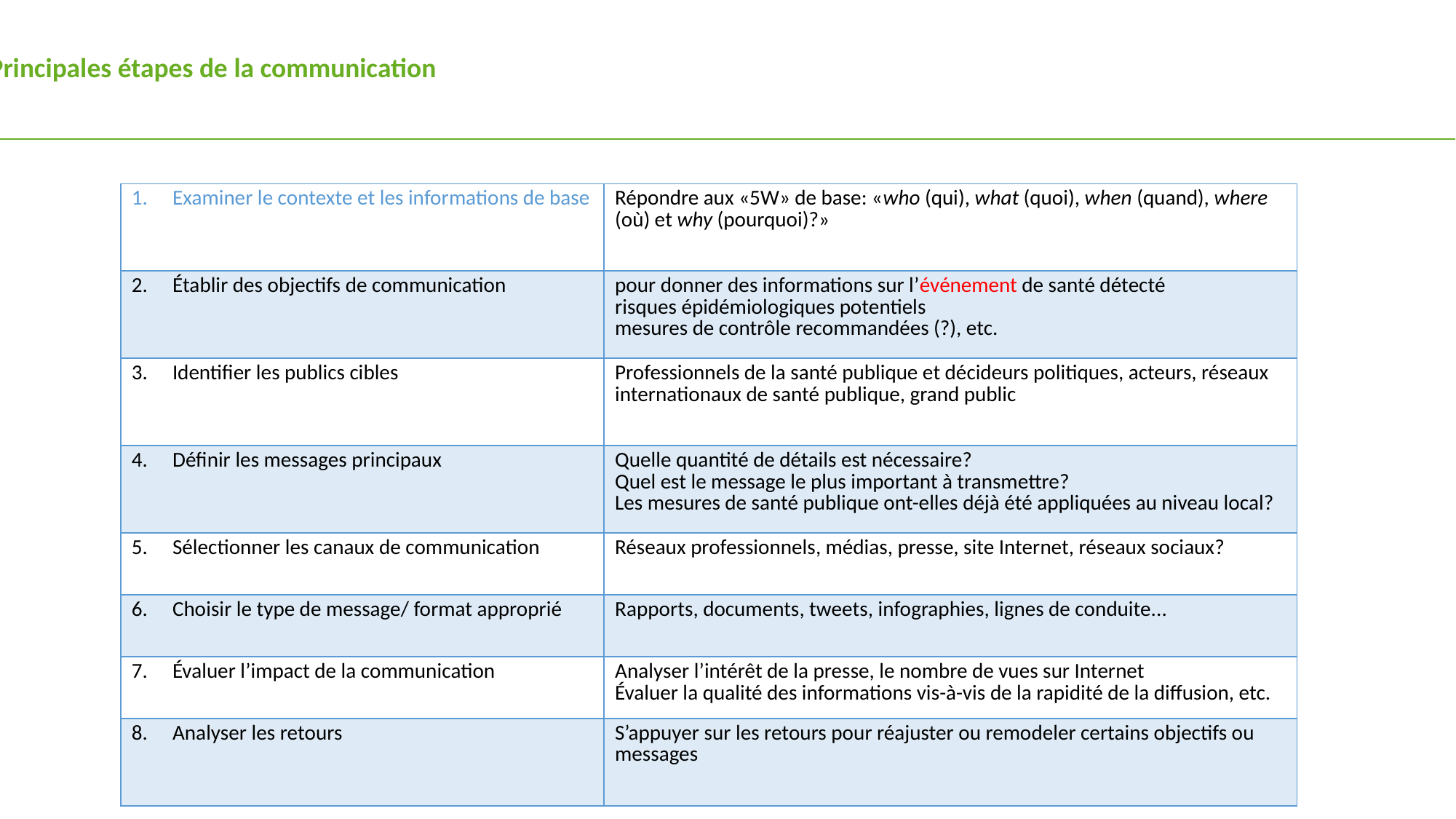

Principales étapes de la communication
| Examiner le contexte et les informations de base | Répondre aux «5W» de base: «who (qui), what (quoi), when (quand), where (où) et why (pourquoi)?» |
| --- | --- |
| Établir des objectifs de communication | pour donner des informations sur l’événement de santé détecté risques épidémiologiques potentiels mesures de contrôle recommandées (?), etc. |
| Identifier les publics cibles | Professionnels de la santé publique et décideurs politiques, acteurs, réseaux internationaux de santé publique, grand public |
| Définir les messages principaux | Quelle quantité de détails est nécessaire? Quel est le message le plus important à transmettre? Les mesures de santé publique ont-elles déjà été appliquées au niveau local? |
| Sélectionner les canaux de communication | Réseaux professionnels, médias, presse, site Internet, réseaux sociaux? |
| Choisir le type de message/ format approprié | Rapports, documents, tweets, infographies, lignes de conduite... |
| Évaluer l’impact de la communication | Analyser l’intérêt de la presse, le nombre de vues sur Internet Évaluer la qualité des informations vis-à-vis de la rapidité de la diffusion, etc. |
| Analyser les retours | S’appuyer sur les retours pour réajuster ou remodeler certains objectifs ou messages |